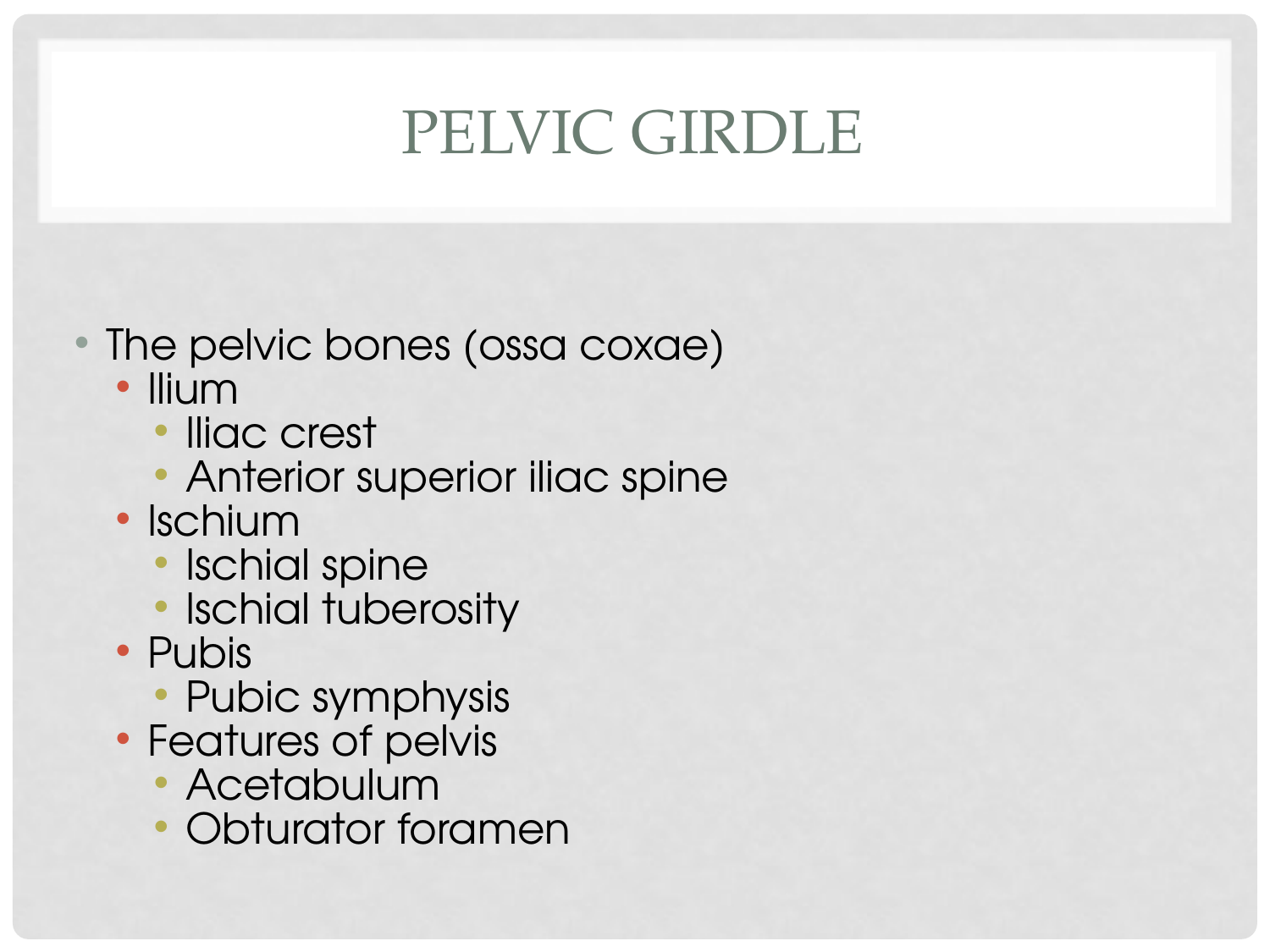

# Pelvic girdle

The pelvic bones (ossa coxae)
Ilium
Iliac crest
Anterior superior iliac spine
Ischium
Ischial spine
Ischial tuberosity
Pubis
Pubic symphysis
Features of pelvis
Acetabulum
Obturator foramen